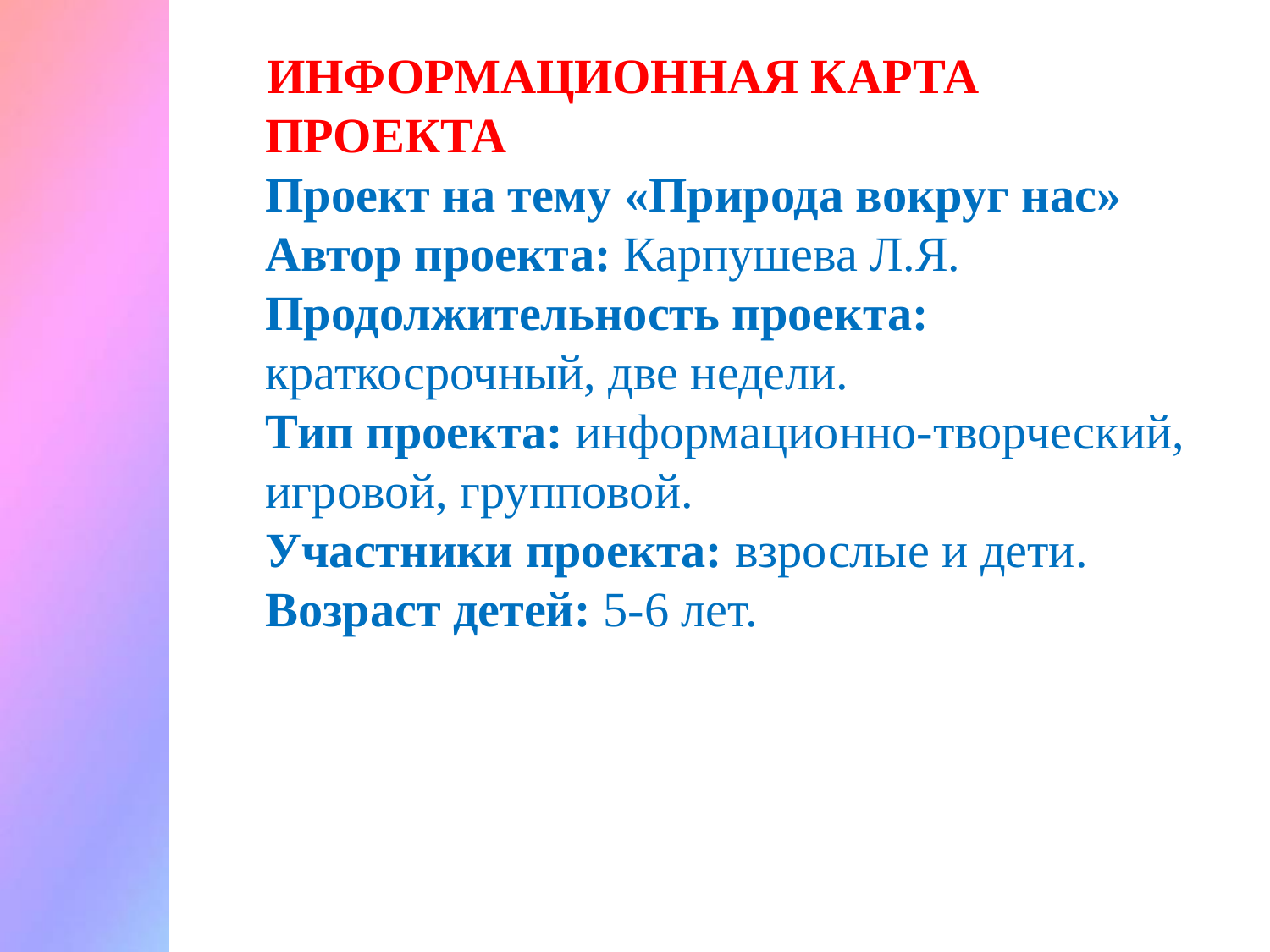

#
    ИНФОРМАЦИОННАЯ КАРТА ПРОЕКТА
Проект на тему «Природа вокруг нас»
Автор проекта: Карпушева Л.Я.
Продолжительность проекта: краткосрочный, две недели.
Тип проекта: информационно-творческий, игровой, групповой.
Участники проекта: взрослые и дети.
Возраст детей: 5-6 лет.